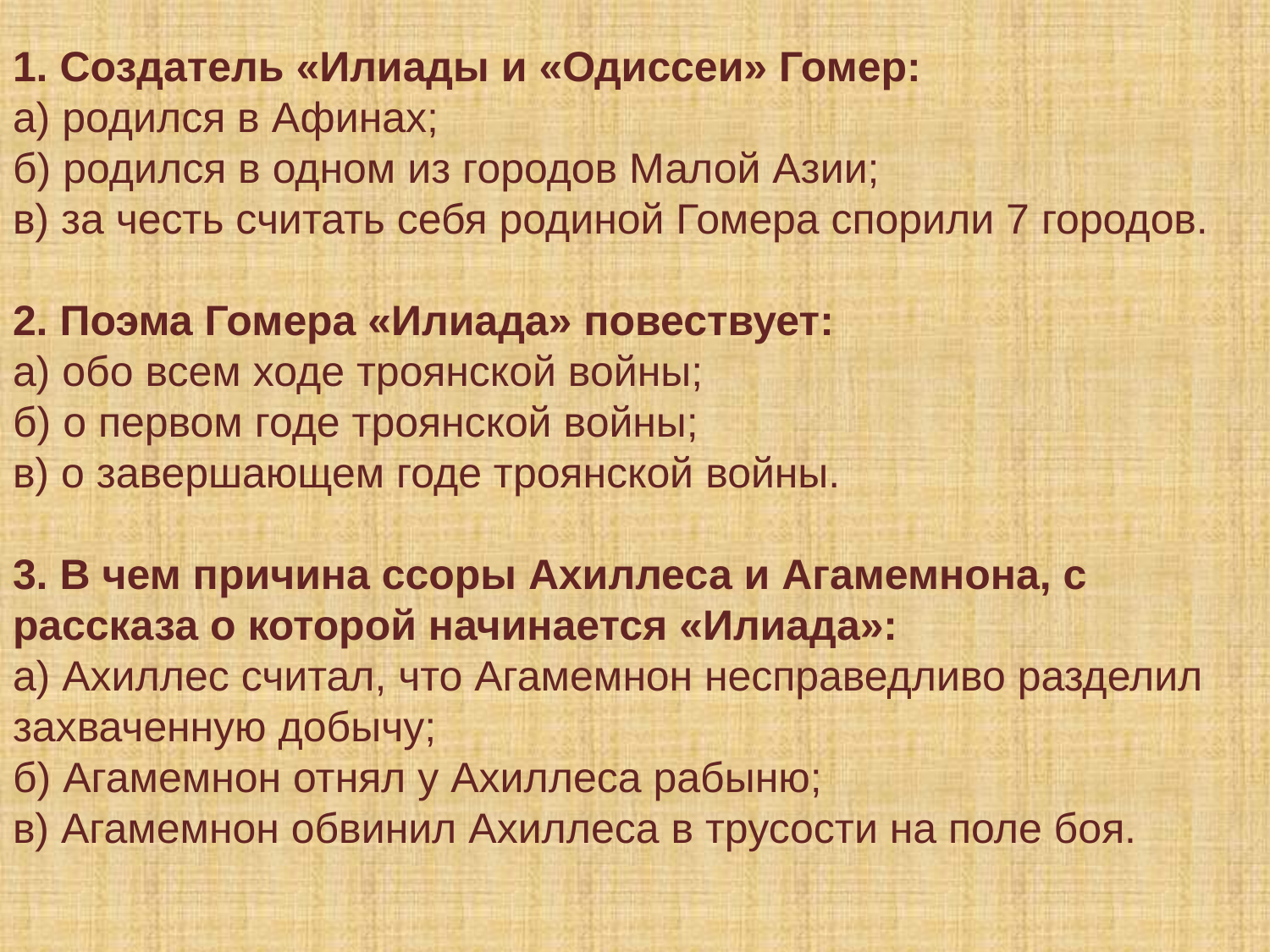

1. Создатель «Илиады и «Одиссеи» Гомер:
а) родился в Афинах;
б) родился в одном из городов Малой Азии;
в) за честь считать себя родиной Гомера спорили 7 городов.

2. Поэма Гомера «Илиада» повествует:
а) обо всем ходе троянской войны;
б) о первом годе троянской войны;
в) о завершающем годе троянской войны.

3. В чем причина ссоры Ахиллеса и Агамемнона, с рассказа о которой начинается «Илиада»:
а) Ахиллес считал, что Агамемнон несправедливо разделил захваченную добычу;
б) Агамемнон отнял у Ахиллеса рабыню;
в) Агамемнон обвинил Ахиллеса в трусости на поле боя.